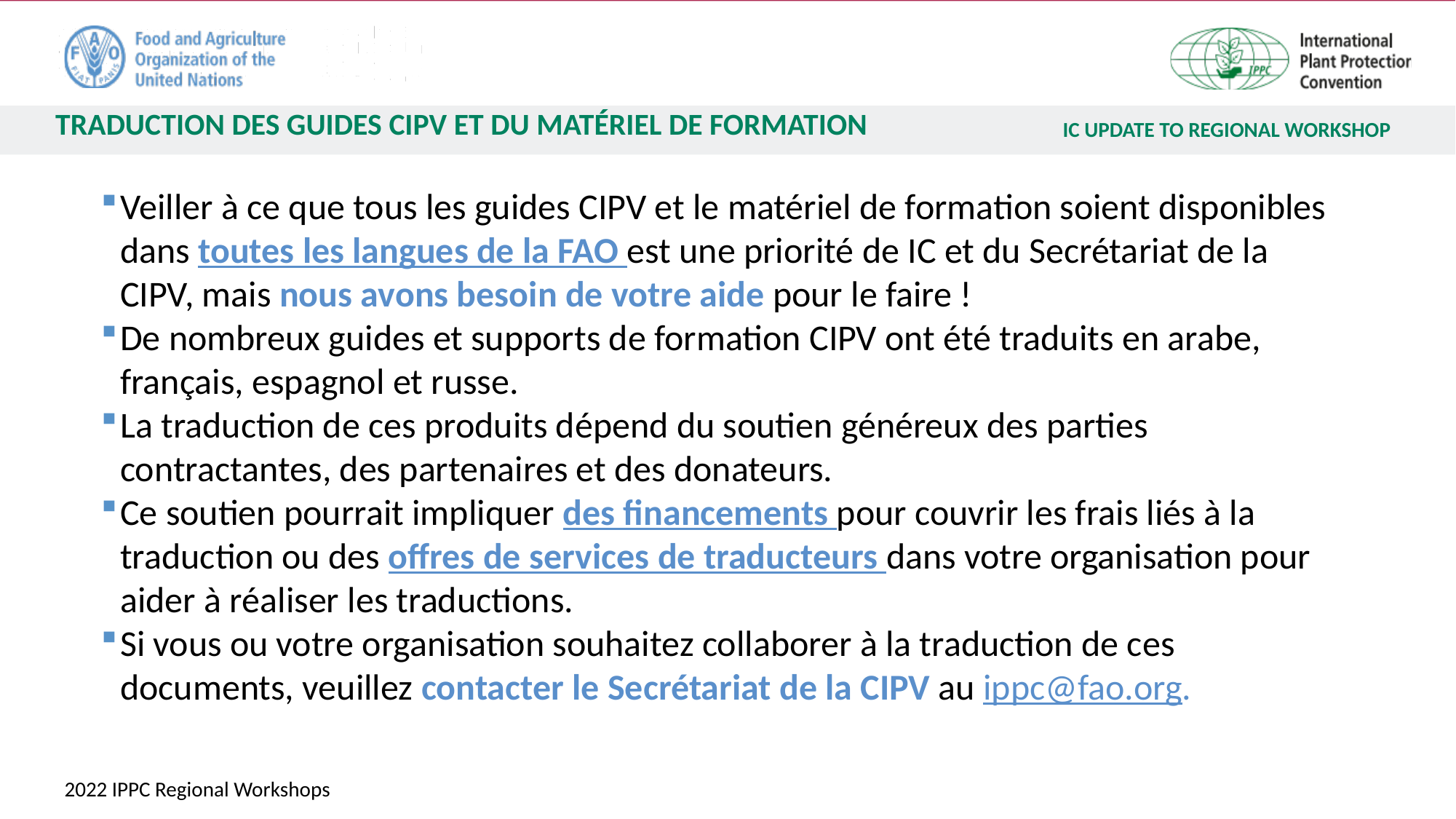

TRADUCTION DES GUIDES CIPV ET DU MATÉRIEL DE FORMATION
Veiller à ce que tous les guides CIPV et le matériel de formation soient disponibles dans toutes les langues de la FAO est une priorité de IC et du Secrétariat de la CIPV, mais nous avons besoin de votre aide pour le faire !
De nombreux guides et supports de formation CIPV ont été traduits en arabe, français, espagnol et russe.
La traduction de ces produits dépend du soutien généreux des parties contractantes, des partenaires et des donateurs.
Ce soutien pourrait impliquer des financements pour couvrir les frais liés à la traduction ou des offres de services de traducteurs dans votre organisation pour aider à réaliser les traductions.
Si vous ou votre organisation souhaitez collaborer à la traduction de ces documents, veuillez contacter le Secrétariat de la CIPV au ippc@fao.org.